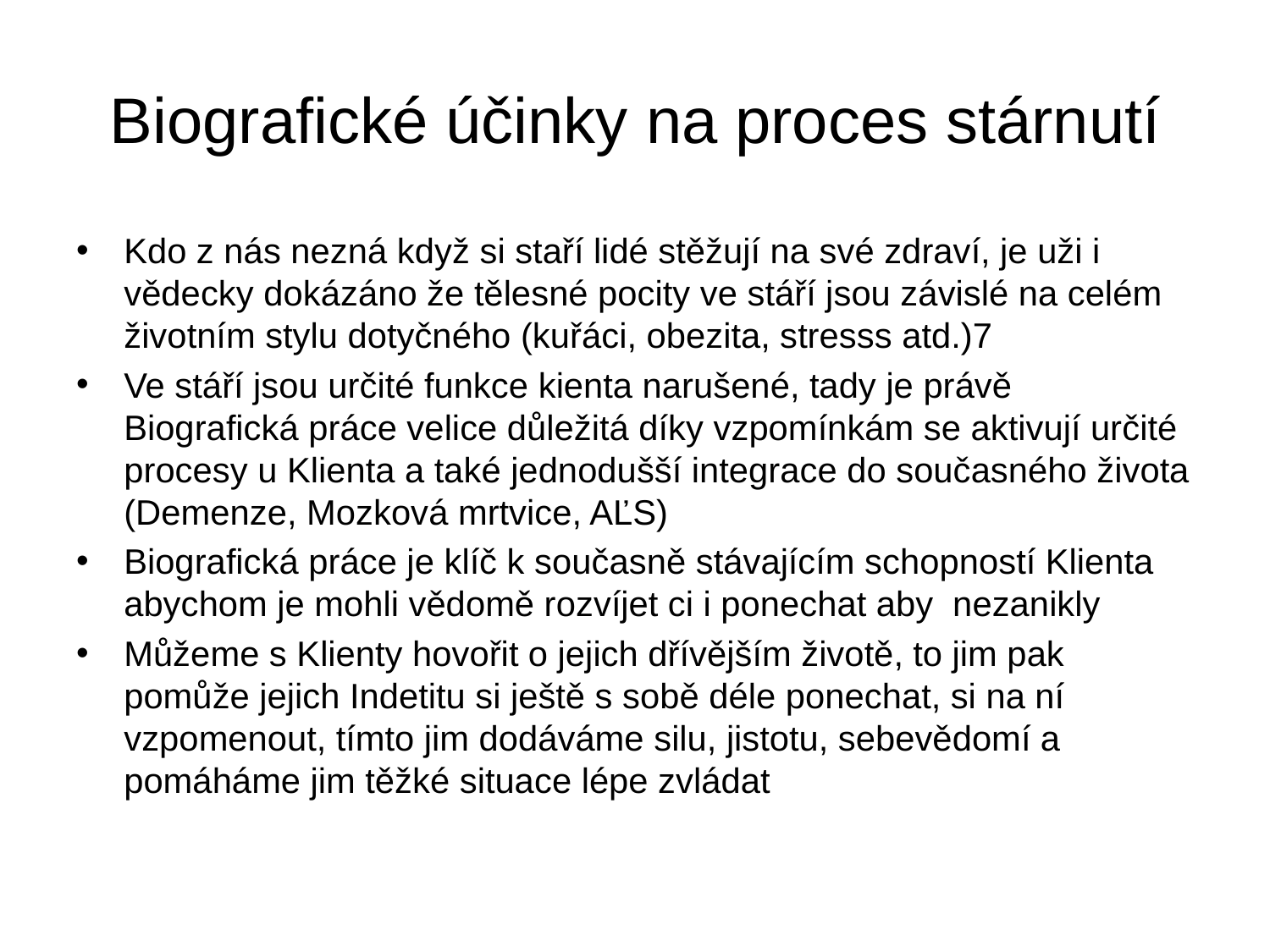

# Biografické účinky na proces stárnutí
Kdo z nás nezná když si staří lidé stěžují na své zdraví, je uži i vědecky dokázáno že tělesné pocity ve stáří jsou závislé na celém životním stylu dotyčného (kuřáci, obezita, stresss atd.)7
Ve stáří jsou určité funkce kienta narušené, tady je právě Biografická práce velice důležitá díky vzpomínkám se aktivují určité procesy u Klienta a také jednodušší integrace do současného života (Demenze, Mozková mrtvice, AĽS)
Biografická práce je klíč k současně stávajícím schopností Klienta abychom je mohli vědomě rozvíjet ci i ponechat aby  nezanikly
Můžeme s Klienty hovořit o jejich dřívějším životě, to jim pak pomůže jejich Indetitu si ještě s sobě déle ponechat, si na ní vzpomenout, tímto jim dodáváme silu, jistotu, sebevědomí a pomáháme jim těžké situace lépe zvládat